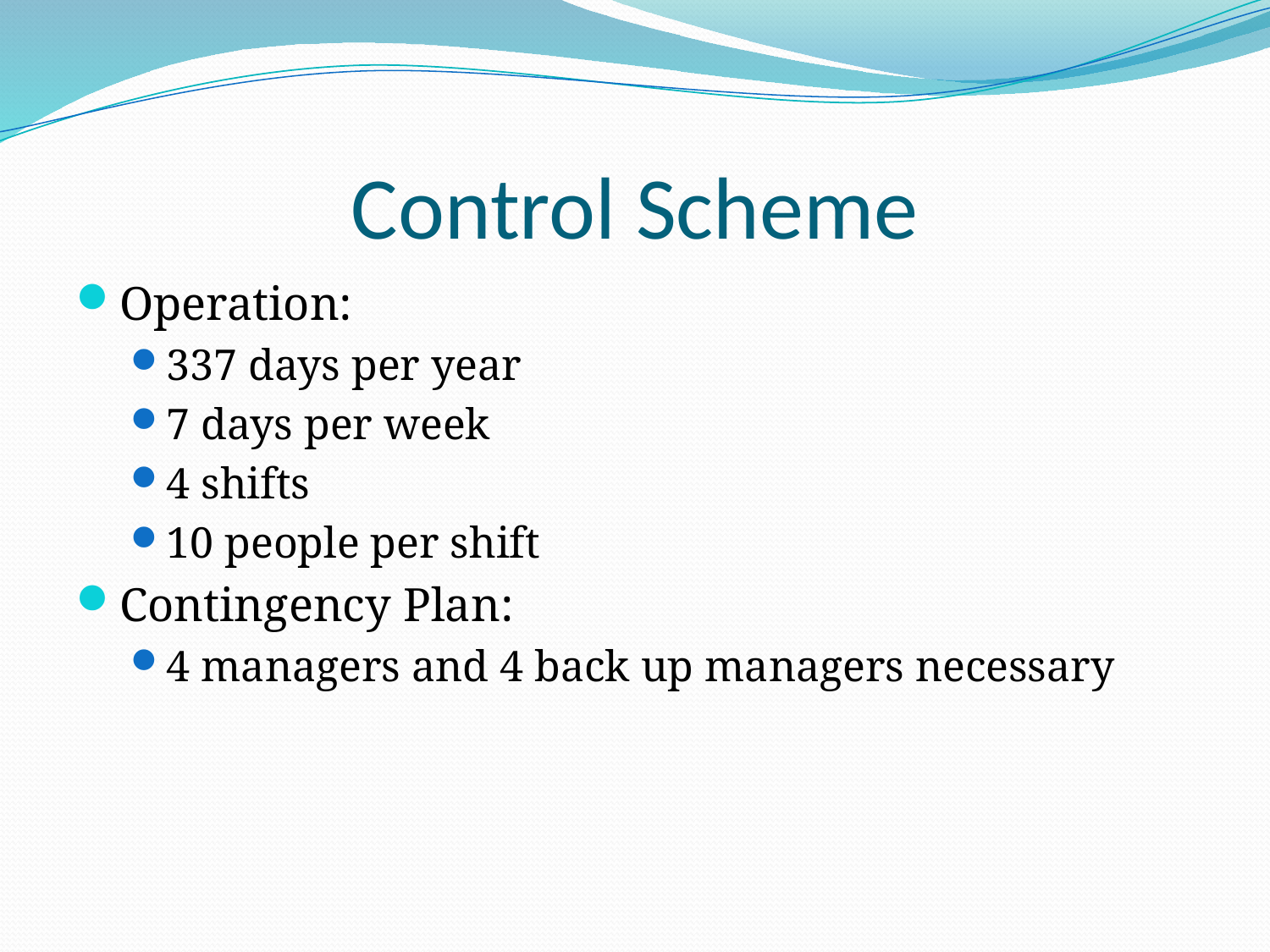

# Control Scheme
Operation:
337 days per year
7 days per week
4 shifts
10 people per shift
Contingency Plan:
4 managers and 4 back up managers necessary